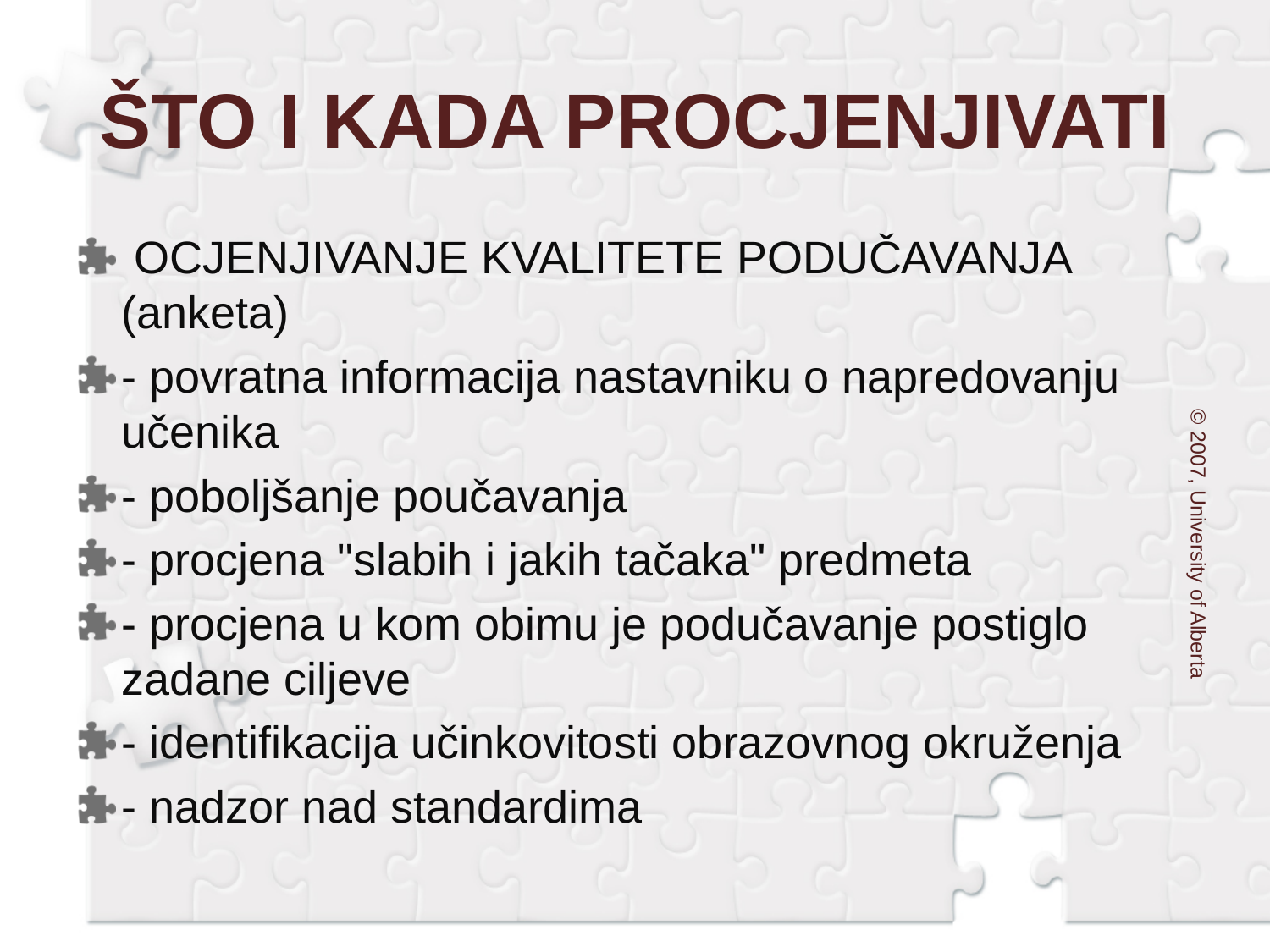

# ŠTO I KADA PROCJENJIVATI
 OCJENJIVANJE KVALITETE PODUČAVANJA (anketa)
- povratna informacija nastavniku o napredovanju učenika
- poboljšanje poučavanja
- procjena "slabih i jakih tačaka" predmeta
- procjena u kom obimu je podučavanje postiglo zadane ciljeve
- identifikacija učinkovitosti obrazovnog okruženja
- nadzor nad standardima
© 2007, University of Alberta